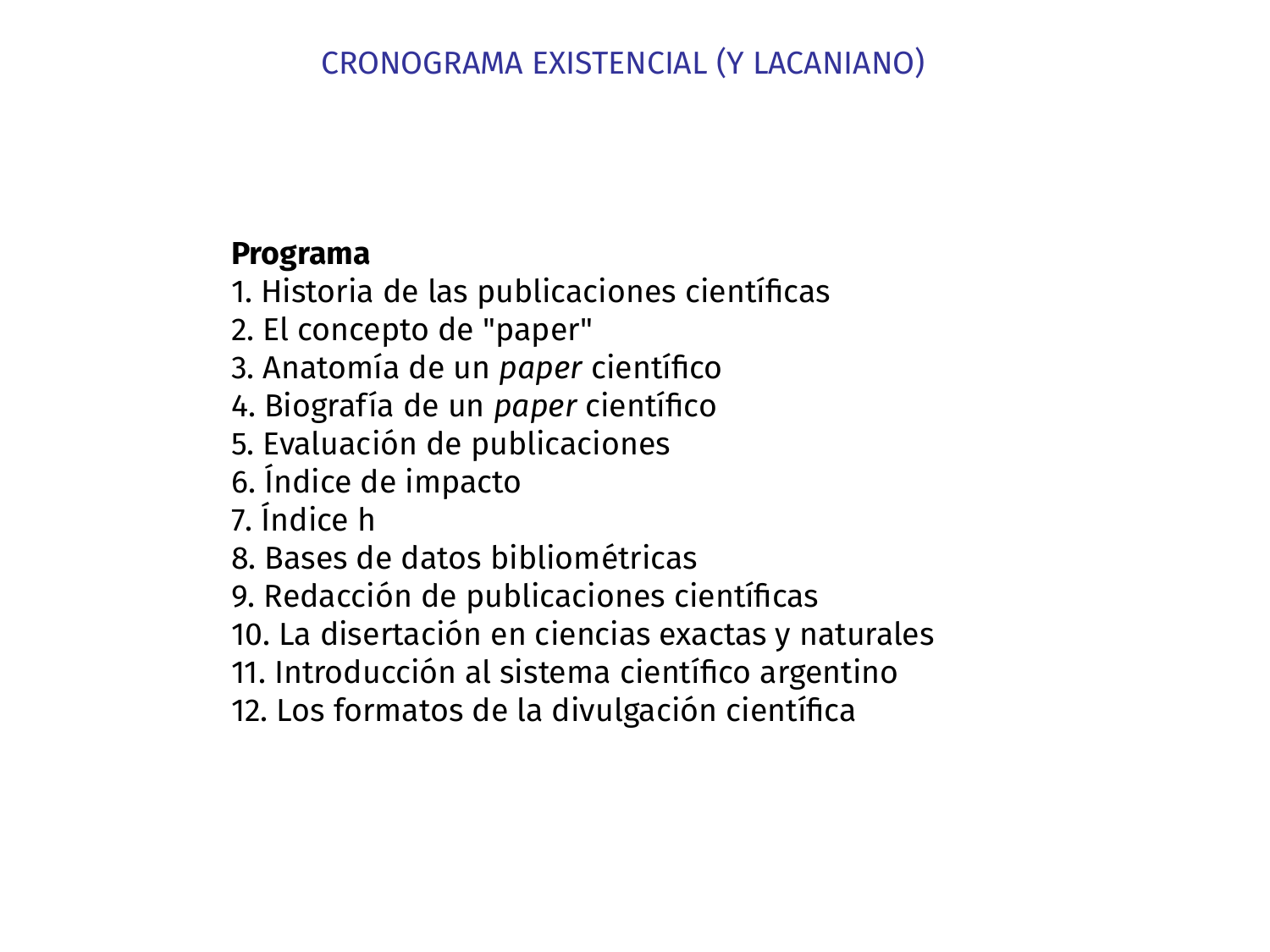

CRONOGRAMA EXISTENCIAL (Y LACANIANO)
Programa
1. Historia de las publicaciones científicas
2. El concepto de "paper"
3. Anatomía de un paper científico
4. Biografía de un paper científico
5. Evaluación de publicaciones
6. Índice de impacto
7. Índice h
8. Bases de datos bibliométricas
9. Redacción de publicaciones científicas
10. La disertación en ciencias exactas y naturales
11. Introducción al sistema científico argentino
12. Los formatos de la divulgación científica